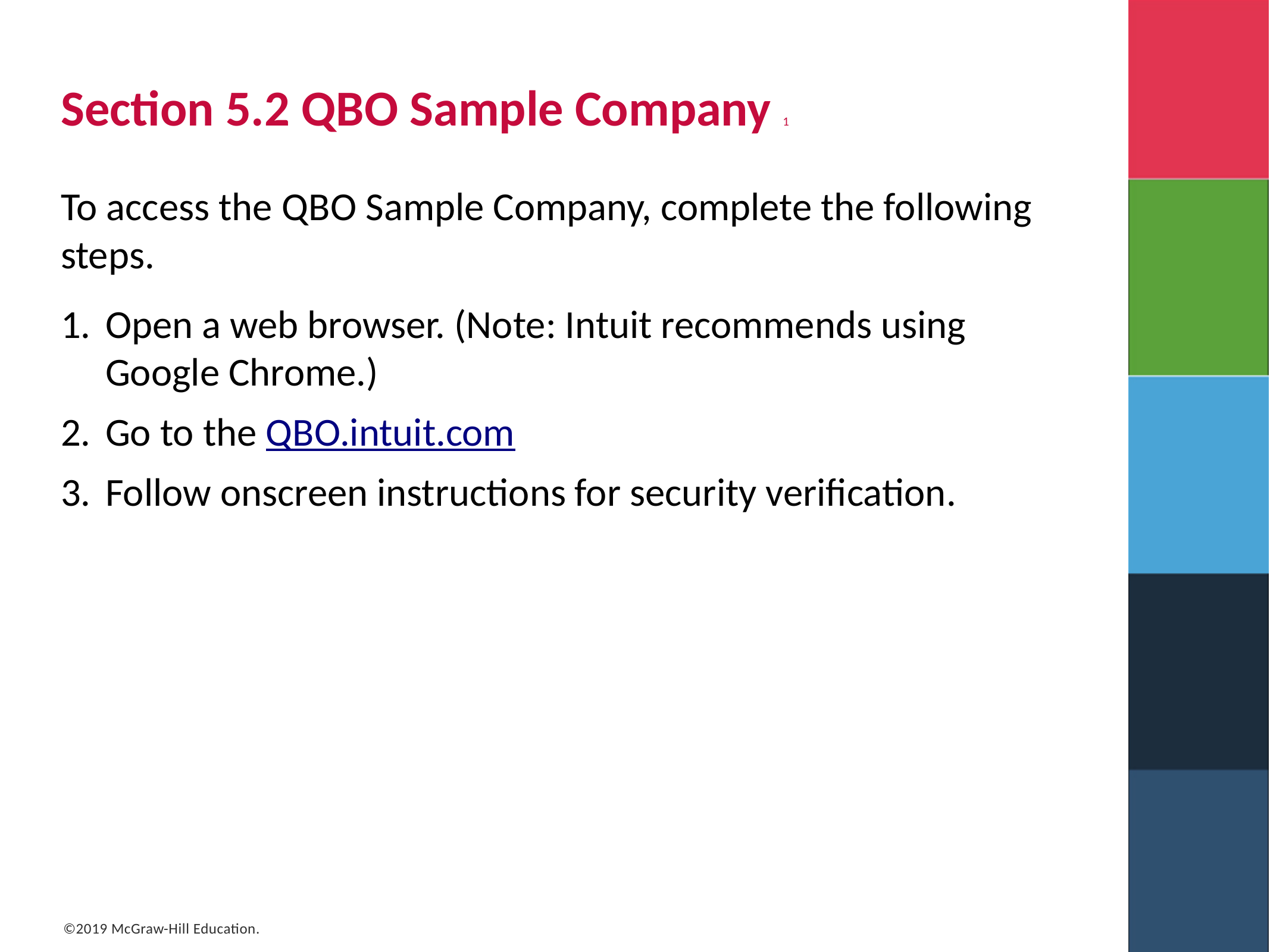

# Section 5.2 Q B O Sample Company 1
To access the Q B O Sample Company, complete the following steps.
Open a web browser. (Note: Intuit recommends using Google Chrome.)
Go to the QBO.intuit.com
Follow onscreen instructions for security verification.